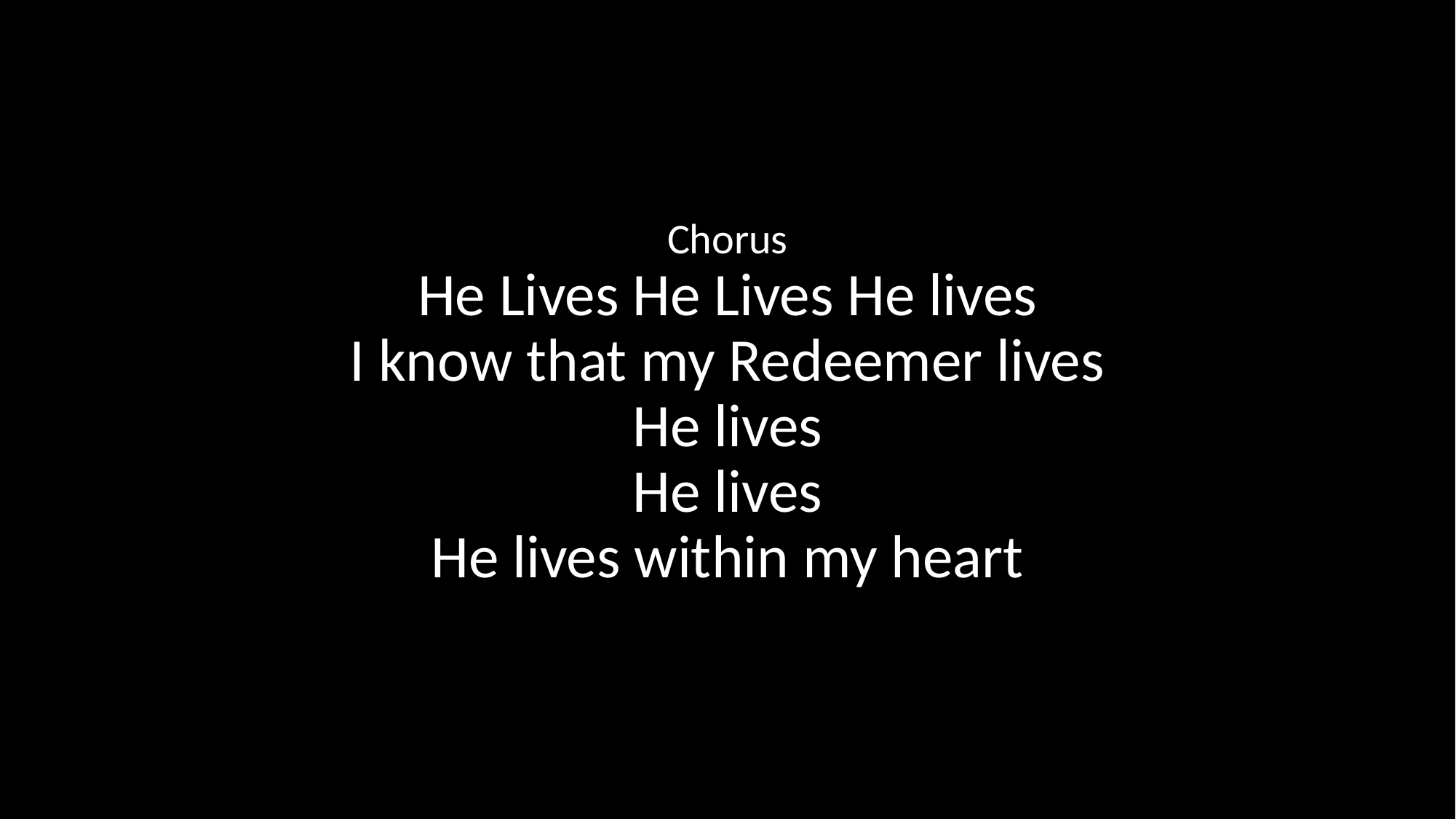

Chorus
He Lives He Lives He lives
I know that my Redeemer lives
He lives
He lives
He lives within my heart